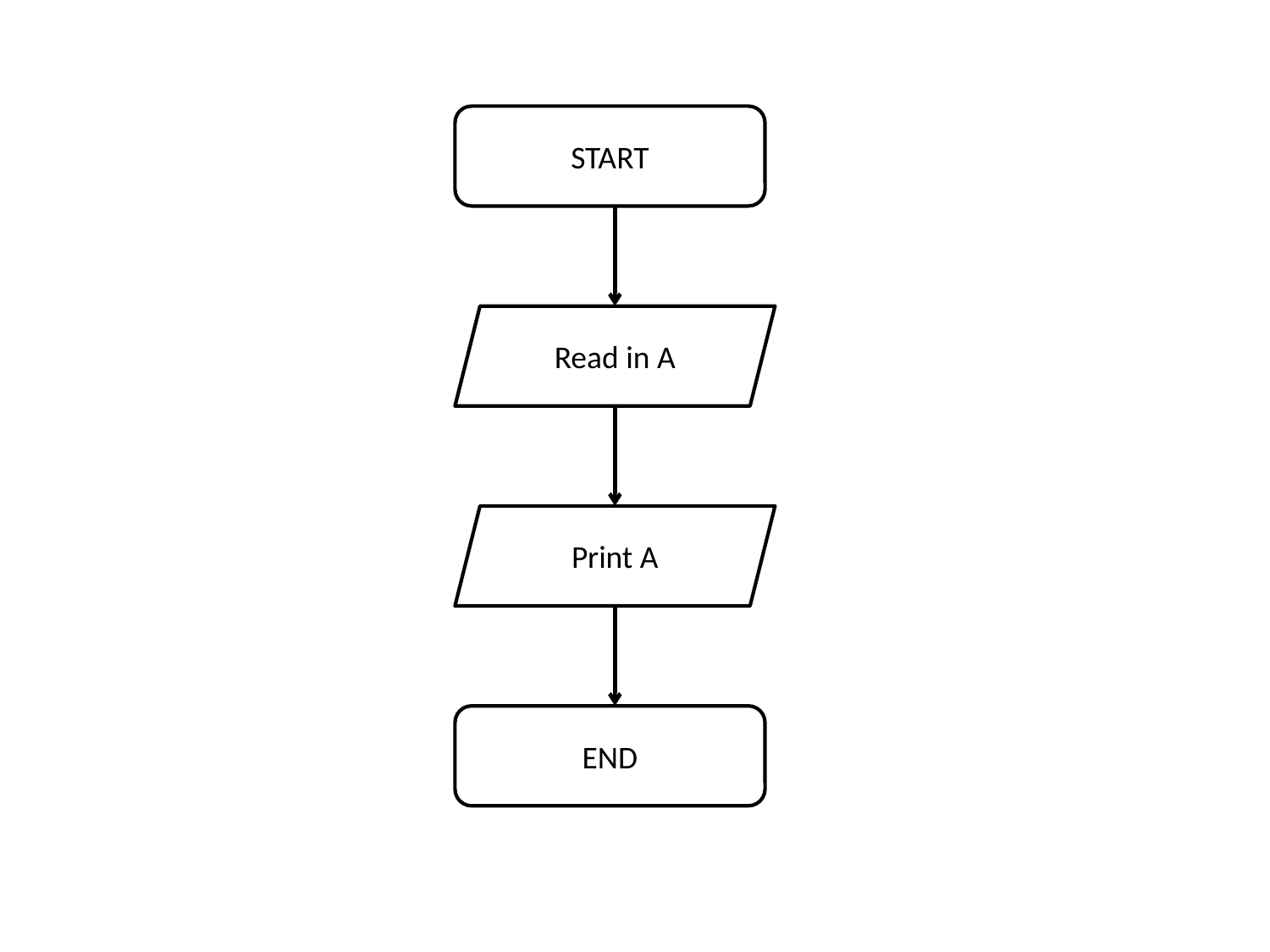

START
Read in A
Print A
END